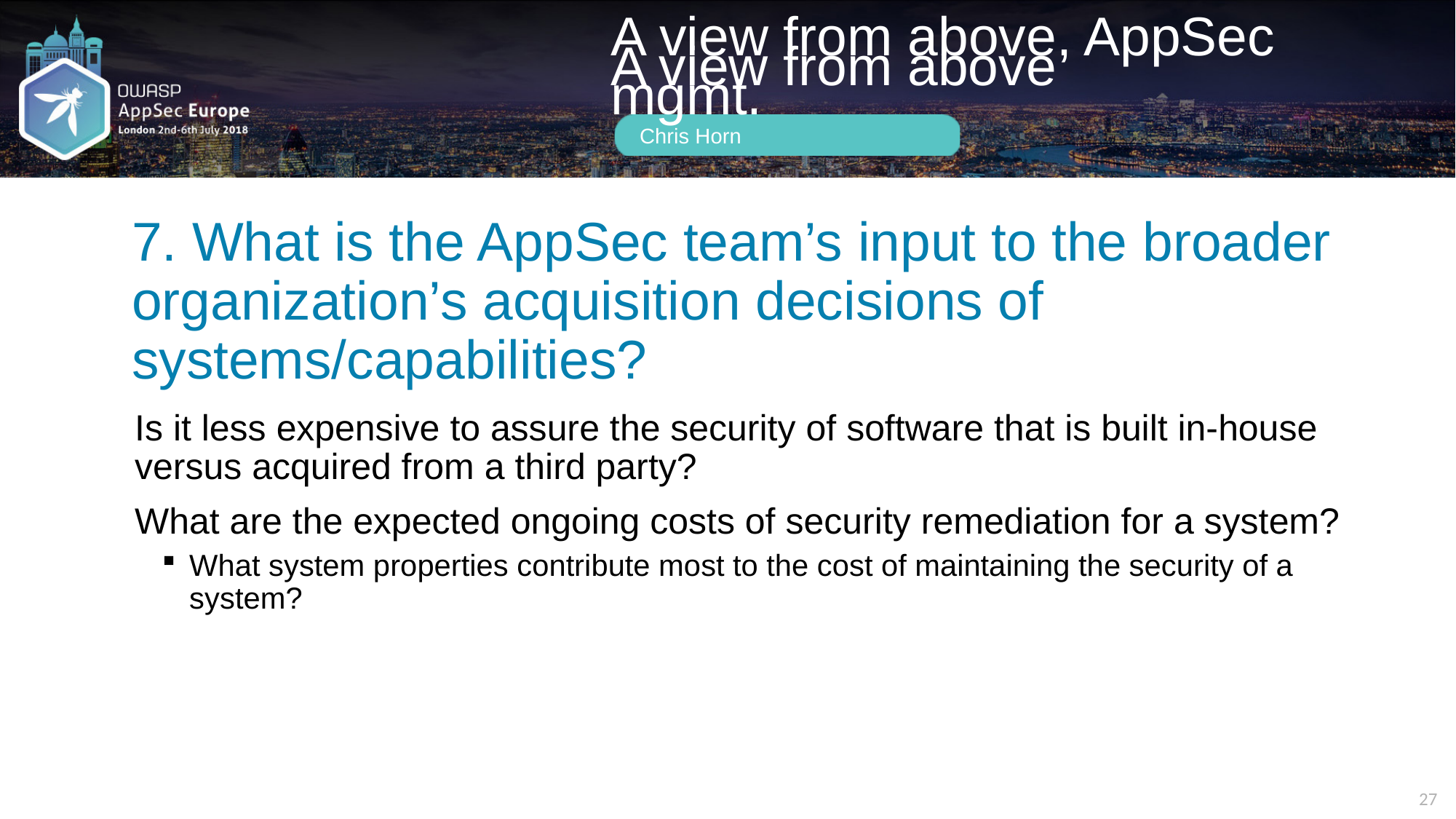

# 7. What is the AppSec team’s input to the broader organization’s acquisition decisions of systems/capabilities?
Is it less expensive to assure the security of software that is built in-house versus acquired from a third party?
What are the expected ongoing costs of security remediation for a system?
What system properties contribute most to the cost of maintaining the security of a system?
27